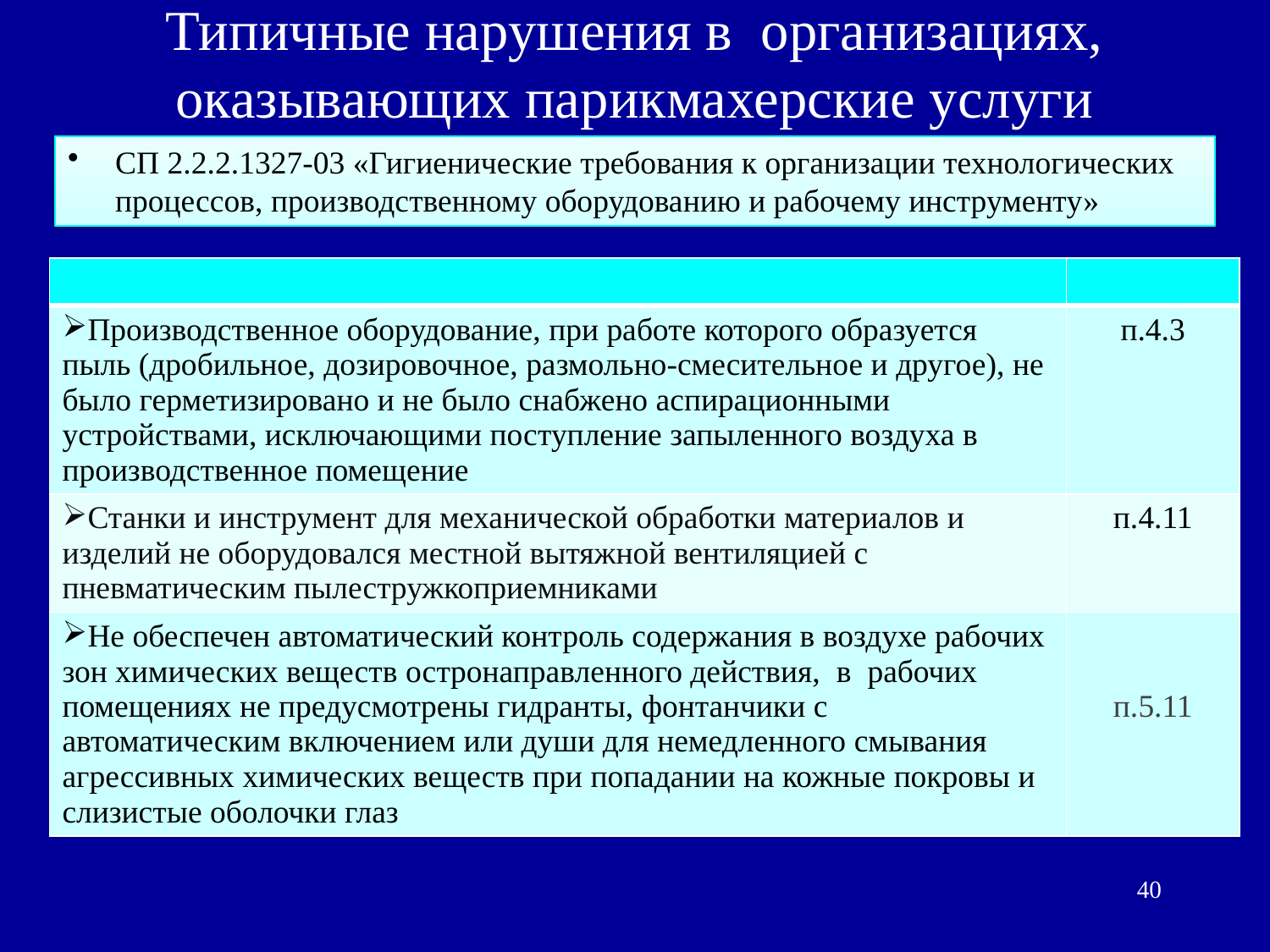

# Типичные нарушения в  организациях, оказывающих парикмахерские услуги
СП 2.2.2.1327-03 «Гигиенические требования к организации технологических процессов, производственному оборудованию и рабочему инструменту»
|  |  |
| --- | --- |
| Производственное оборудование, при работе которого образуется пыль (дробильное, дозировочное, размольно-смесительное и другое), не было герметизировано и не было снабжено аспирационными устройствами, исключающими поступление запыленного воздуха в производственное помещение | п.4.3 |
| Станки и инструмент для механической обработки материалов и изделий не оборудовался местной вытяжной вентиляцией с пневматическим пылестружкоприемниками | п.4.11 |
| Не обеспечен автоматический контроль содержания в воздухе рабочих зон химических веществ остронаправленного действия, в рабочих помещениях не предусмотрены гидранты, фонтанчики с автоматическим включением или души для немедленного смывания агрессивных химических веществ при попадании на кожные покровы и слизистые оболочки глаз | п.5.11 |
40